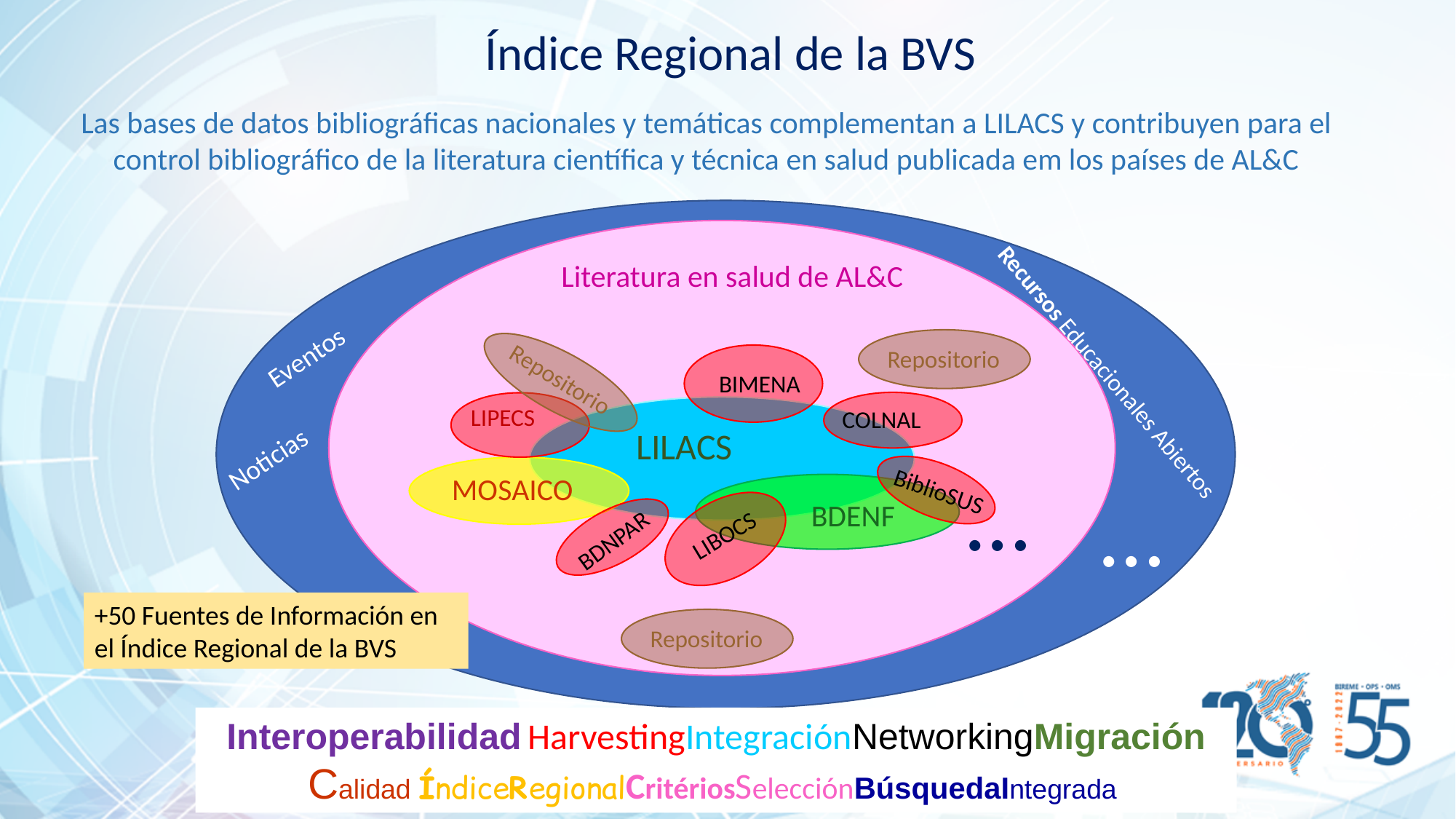

Índice Regional de la BVS
Las bases de datos bibliográficas nacionales y temáticas complementan a LILACS y contribuyen para el control bibliográfico de la literatura científica y técnica en salud publicada em los países de AL&C

Literatura en salud de AL&C

Repositorio

Repositorio
BIMENA

LIPECS

COLNAL
LILACS

BiblioSUS
MOSAICO

BDENF

BDNPAR
LIBOCS

Repositorio
Eventos
Recursos Educacionales Abiertos
Noticias
…
…
+50 Fuentes de Información en el Índice Regional de la BVS
Interoperabilidad HarvestingIntegraciónNetworkingMigración Calidad ÍndiceRegionalCritériosSelecciónBúsquedaIntegrada